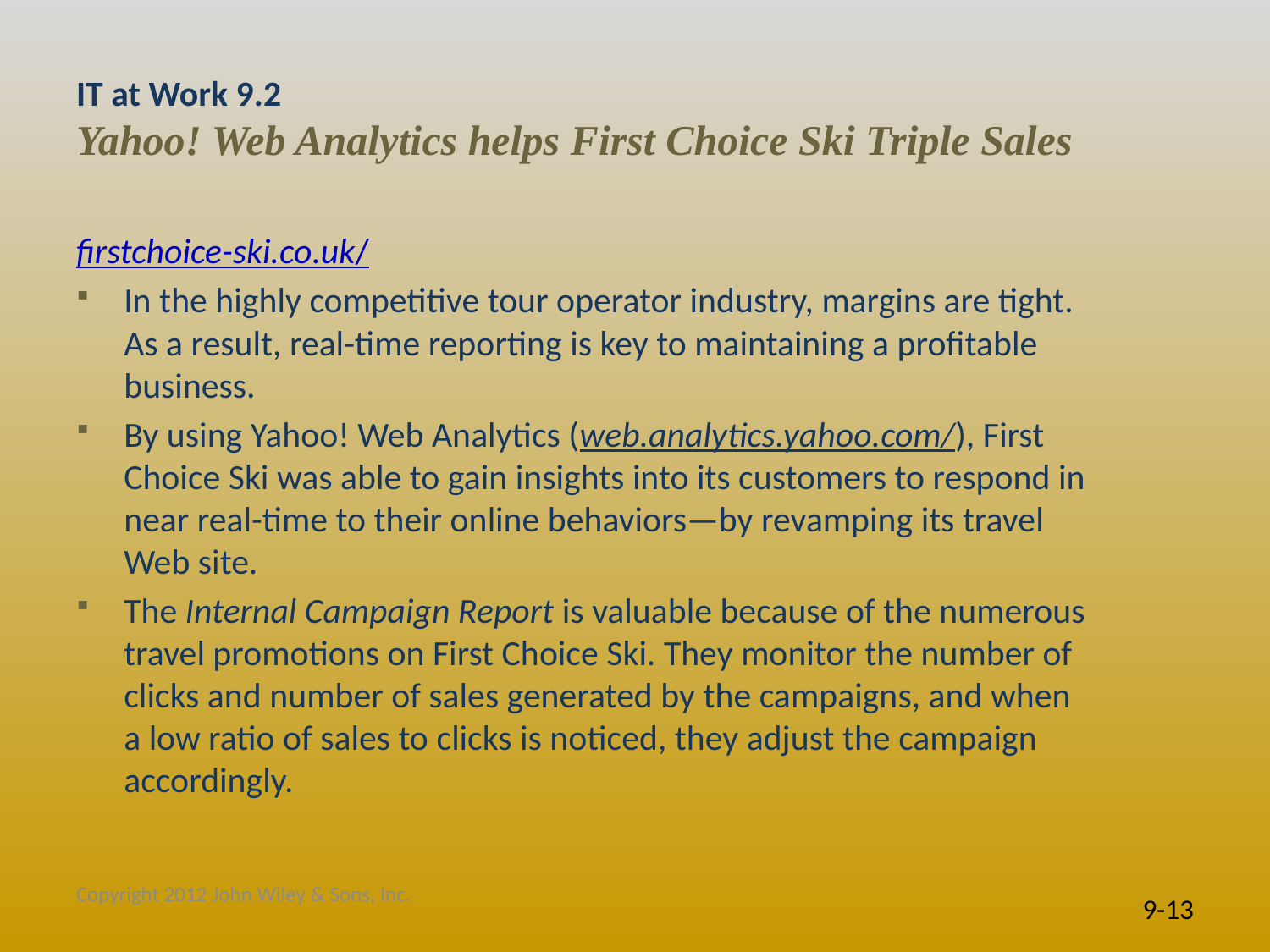

# IT at Work 9.2 Yahoo! Web Analytics helps First Choice Ski Triple Sales
firstchoice-ski.co.uk/
In the highly competitive tour operator industry, margins are tight. As a result, real-time reporting is key to maintaining a profitable business.
By using Yahoo! Web Analytics (web.analytics.yahoo.com/), First Choice Ski was able to gain insights into its customers to respond in near real-time to their online behaviors—by revamping its travel Web site.
The Internal Campaign Report is valuable because of the numerous travel promotions on First Choice Ski. They monitor the number of clicks and number of sales generated by the campaigns, and when a low ratio of sales to clicks is noticed, they adjust the campaign accordingly.
Copyright 2012 John Wiley & Sons, Inc.
9-13